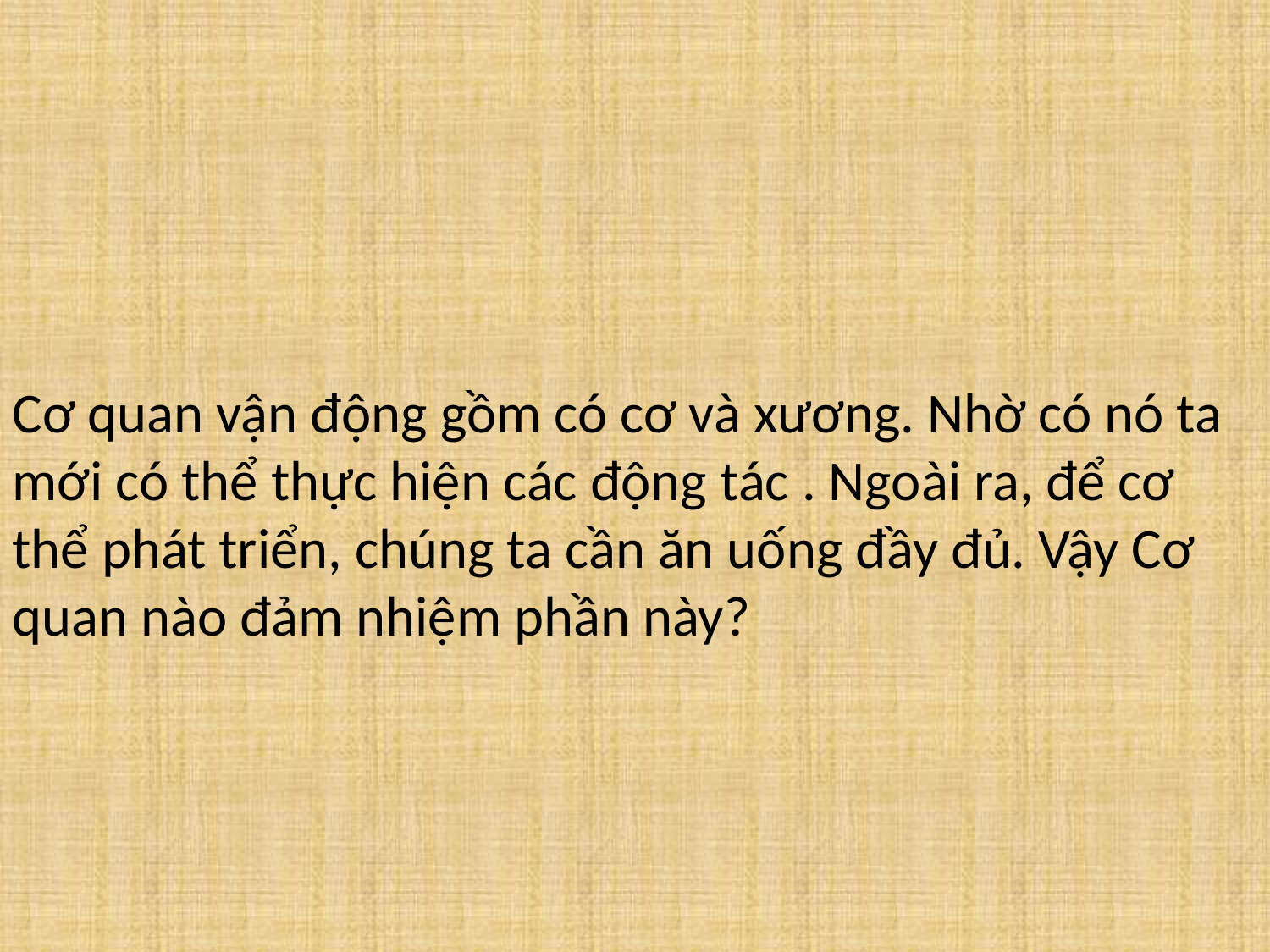

Cơ quan vận động gồm có cơ và xương. Nhờ có nó ta mới có thể thực hiện các động tác . Ngoài ra, để cơ thể phát triển, chúng ta cần ăn uống đầy đủ. Vậy Cơ quan nào đảm nhiệm phần này?